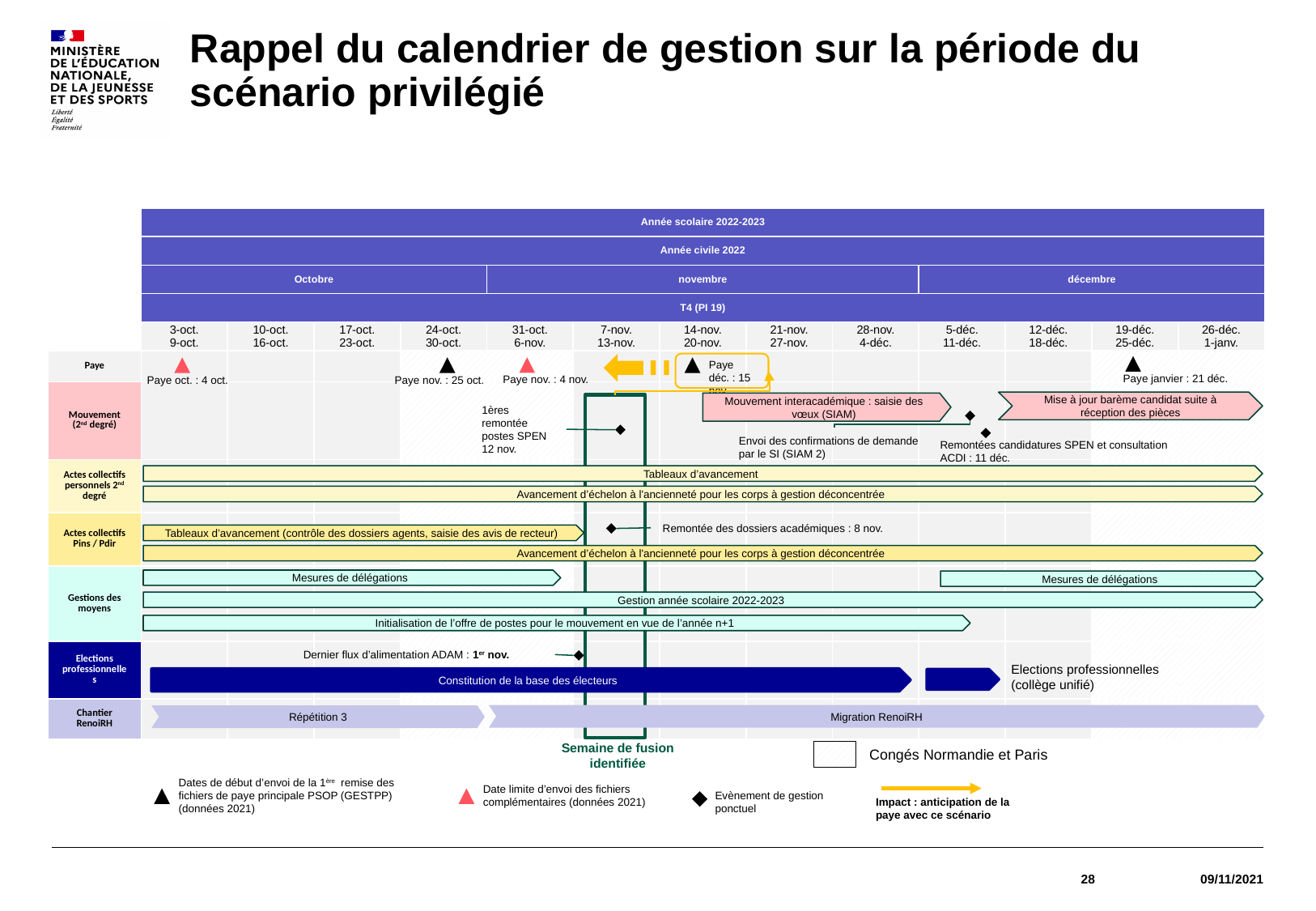

# Rappel du calendrier de gestion sur la période du scénario privilégié
|  | Année scolaire 2022-2023 |  |  |  |  |  |  |  |  |  |  |  |  |
| --- | --- | --- | --- | --- | --- | --- | --- | --- | --- | --- | --- | --- | --- |
|  | Année civile 2022 |  |  |  |  |  |  |  |  |  |  |  |  |
|  | Octobre |  |  |  | novembre | Novembre |  |  |  | décembre |  |  |  |
|  | T4 (PI 19) |  |  |  |  |  |  |  |  |  |  |  |  |
|  | 3-oct. 9-oct. | 10-oct. 16-oct. | 17-oct. 23-oct. | 24-oct. 30-oct. | 31-oct. 6-nov. | 7-nov. 13-nov. | 14-nov. 20-nov. | 21-nov. 27-nov. | 28-nov. 4-déc. | 5-déc. 11-déc. | 12-déc. 18-déc. | 19-déc. 25-déc. | 26-déc. 1-janv. |
|  |  |  |  |  |  |  |  |  |  |  |  |  |  |
| Paye |  |  |  |  |  |  |  |  |  |  |  |  |  |
| Mouvement (2nd degré) |  |  |  |  |  |  |  |  |  |  |  |  |  |
| Actes collectifs personnels 2nd degré |  |  |  |  |  |  |  |  |  |  |  |  |  |
| Actes collectifs Pins / Pdir |  |  |  |  |  |  |  |  |  |  |  |  |  |
| Gestions des moyens |  |  |  |  |  |  |  |  |  |  |  |  |  |
| Elections professionnelles |  |  |  |  |  |  |  |  |  |  |  |  |  |
| Chantier RenoiRH |  |  |  |  |  |  |  |  |  |  |  |  |  |
Paye déc. : 15 nov.

Paye janvier : 21 déc.
Paye nov. : 4 nov.
Paye oct. : 4 oct.
Paye nov. : 25 oct.
Mise à jour barème candidat suite à réception des pièces
Mouvement interacadémique : saisie des vœux (SIAM)

1ères remontée postes SPEN 12 nov.

Envoi des confirmations de demande par le SI (SIAM 2)

Remontées candidatures SPEN et consultation ACDI : 11 déc.
Tableaux d’avancement
Avancement d’échelon à l'ancienneté pour les corps à gestion déconcentrée
Remontée des dossiers académiques : 8 nov.

Tableaux d’avancement (contrôle des dossiers agents, saisie des avis de recteur)
Avancement d’échelon à l'ancienneté pour les corps à gestion déconcentrée
Mesures de délégations
Mesures de délégations
Gestion année scolaire 2022-2023
Initialisation de l’offre de postes pour le mouvement en vue de l’année n+1
Dernier flux d’alimentation ADAM : 1er nov.

Elections professionnelles (collège unifié)
Constitution de la base des électeurs

Migration RenoiRH
Répétition 3
Semaine de fusion identifiée
Congés Normandie et Paris

Dates de début d’envoi de la 1ère  remise des fichiers de paye principale PSOP (GESTPP) (données 2021)
Date limite d’envoi des fichiers complémentaires (données 2021)
Evènement de gestion ponctuel

Impact : anticipation de la paye avec ce scénario

28
09/11/2021